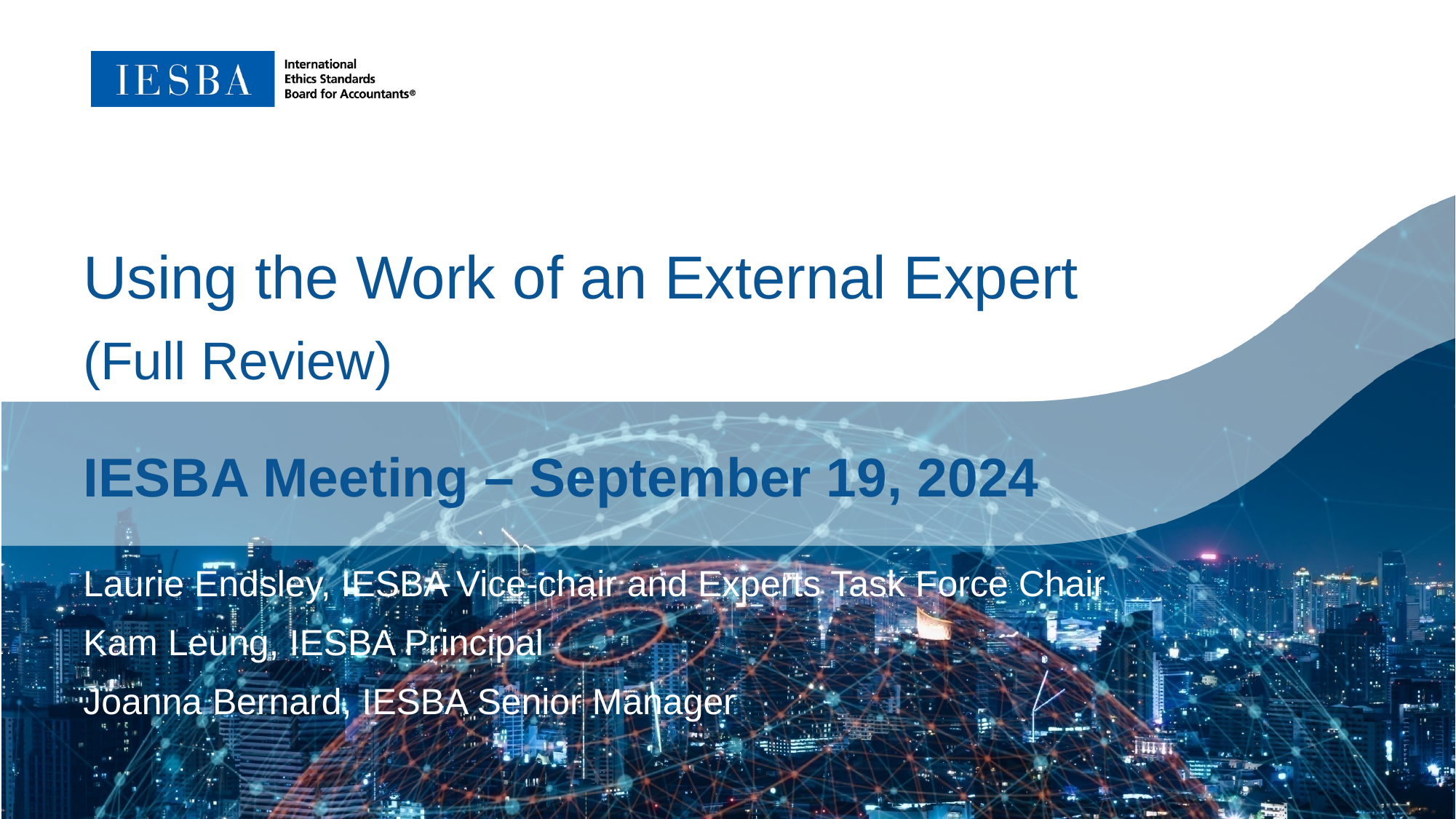

Using the Work of an External Expert
(Full Review)
IESBA Meeting – September 19, 2024
Laurie Endsley, IESBA Vice-chair and Experts Task Force Chair
Kam Leung, IESBA Principal
Joanna Bernard, IESBA Senior Manager